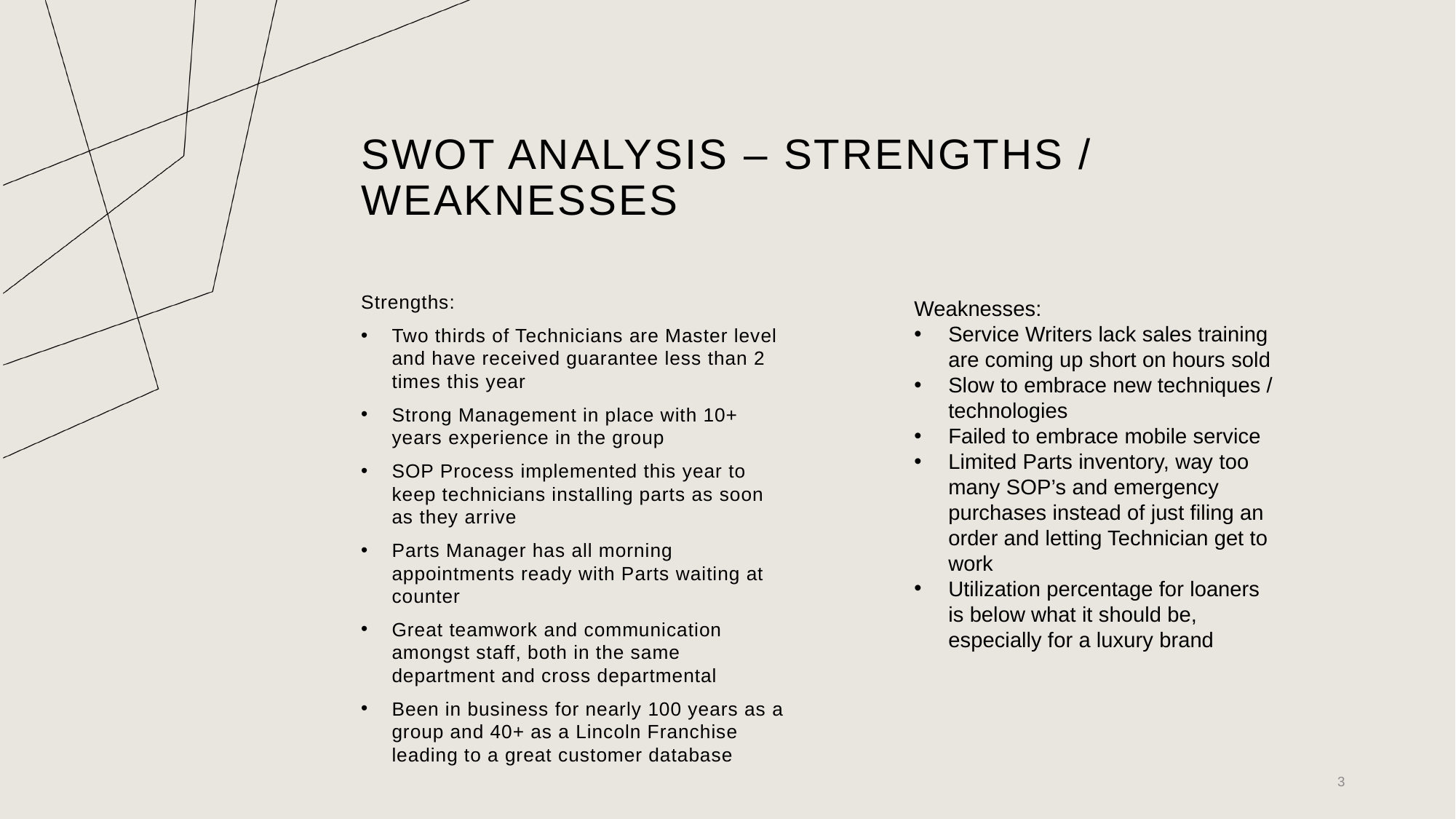

# SWOT Analysis – Strengths / Weaknesses
Strengths:
Two thirds of Technicians are Master level and have received guarantee less than 2 times this year
Strong Management in place with 10+ years experience in the group
SOP Process implemented this year to keep technicians installing parts as soon as they arrive
Parts Manager has all morning appointments ready with Parts waiting at counter
Great teamwork and communication amongst staff, both in the same department and cross departmental
Been in business for nearly 100 years as a group and 40+ as a Lincoln Franchise leading to a great customer database
Weaknesses:
Service Writers lack sales training are coming up short on hours sold
Slow to embrace new techniques / technologies
Failed to embrace mobile service
Limited Parts inventory, way too many SOP’s and emergency purchases instead of just filing an order and letting Technician get to work
Utilization percentage for loaners is below what it should be, especially for a luxury brand
3